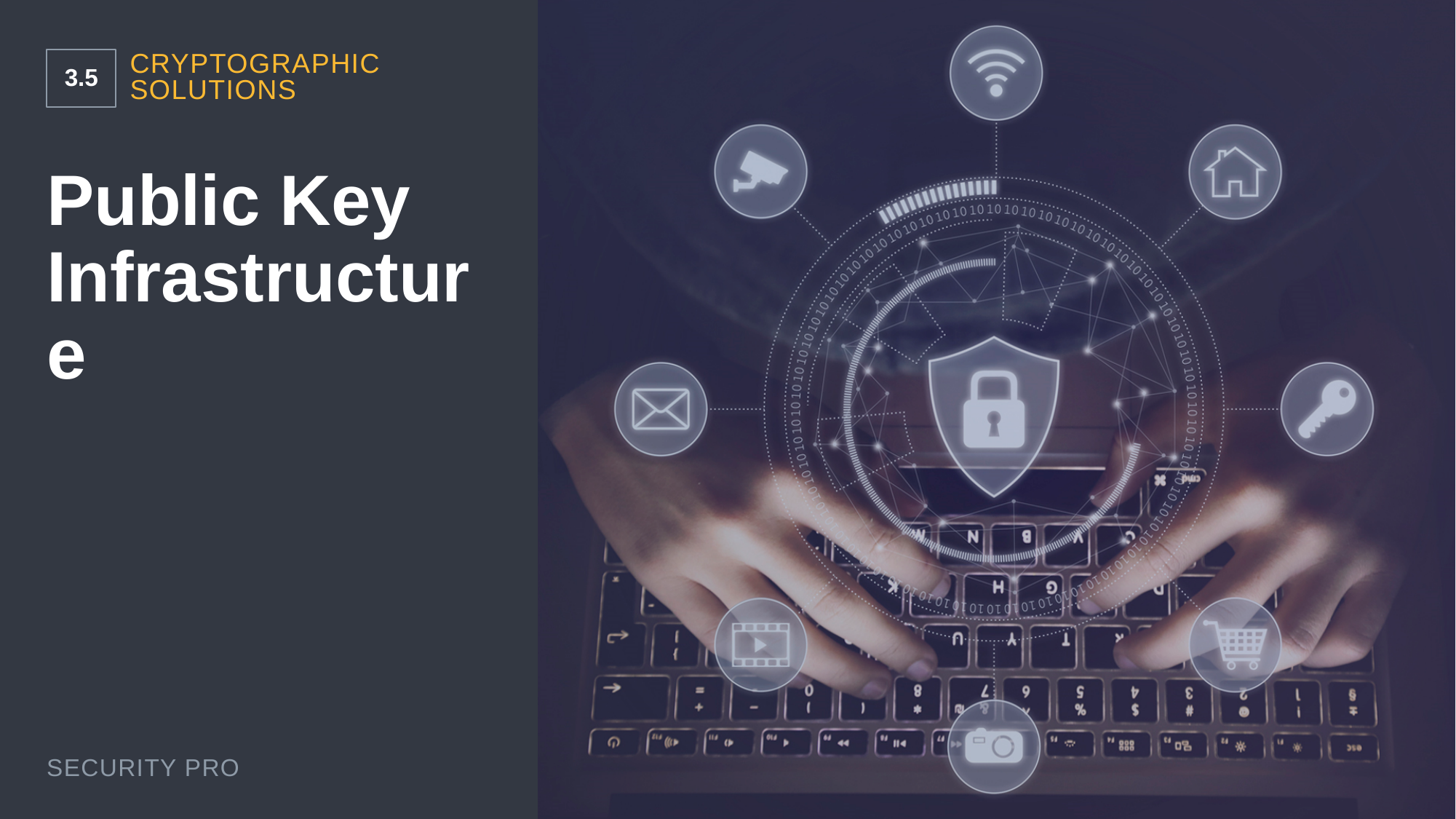

3.5
Cryptographic Solutions
# Public Key Infrastructure
Security Pro